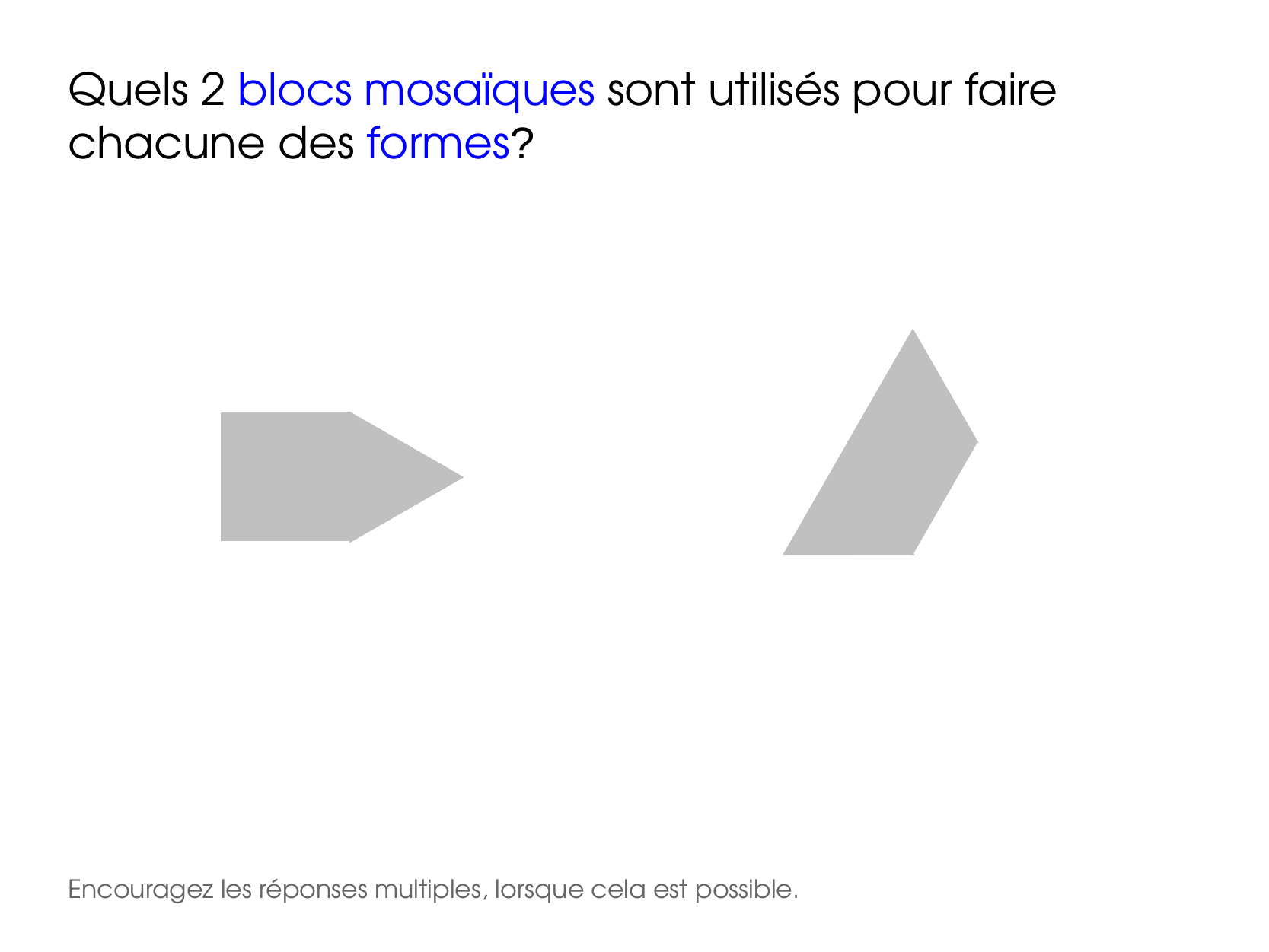

Quels 2 blocs mosaïques sont utilisés pour faire chacune des formes?

Encouragez les réponses multiples, lorsque cela est possible.